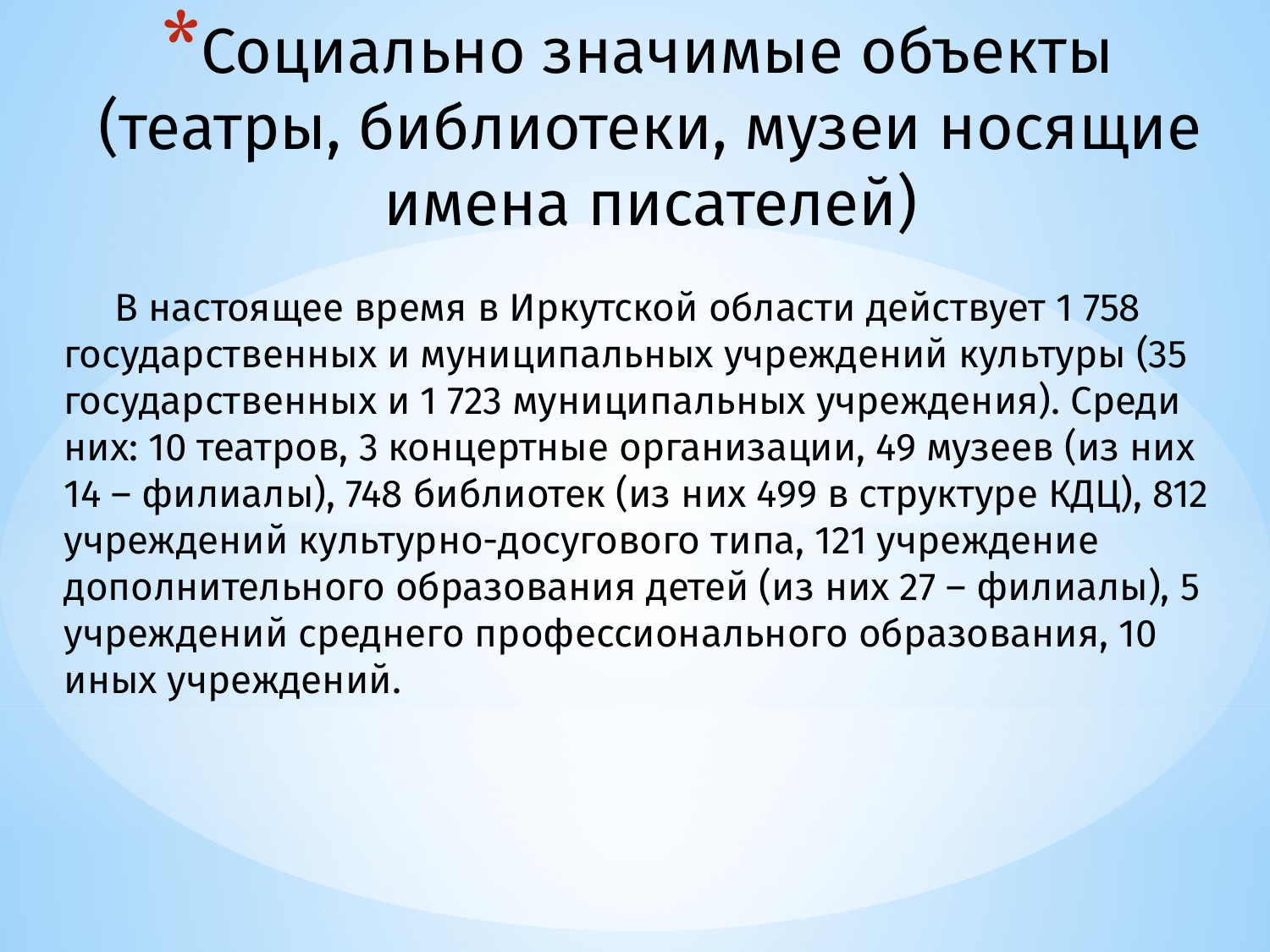

# Социально значимые объекты (театры, библиотеки, музеи носящие имена писателей)
     В настоящее время в Иркутской области действует 1 758 государственных и муниципальных учреждений культуры (35 государственных и 1 723 муниципальных учреждения). Среди них: 10 театров, 3 концертные организации, 49 музеев (из них 14 – филиалы), 748 библиотек (из них 499 в структуре КДЦ), 812 учреждений культурно-досугового типа, 121 учреждение дополнительного образования детей (из них 27 – филиалы), 5 учреждений среднего профессионального образования, 10 иных учреждений.